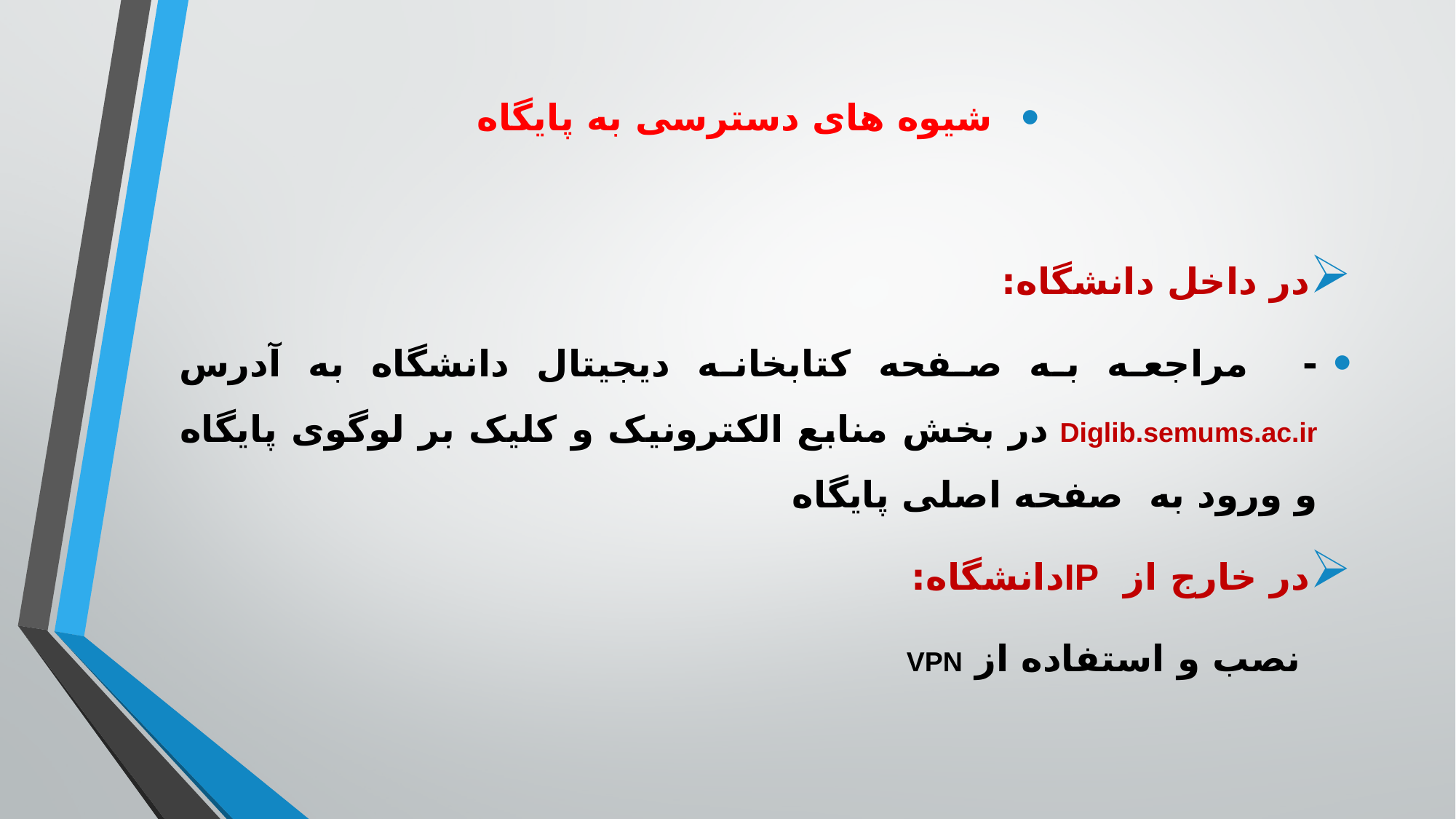

شیوه های دسترسی به پایگاه

در داخل دانشگاه:
-  مراجعه به صفحه کتابخانه دیجیتال دانشگاه به آدرس Diglib.semums.ac.ir در بخش منابع الکترونیک و کلیک بر لوگوی پایگاه  و ورود به  صفحه اصلی پایگاه
در خارج از  IPدانشگاه:
    نصب و استفاده از VPN